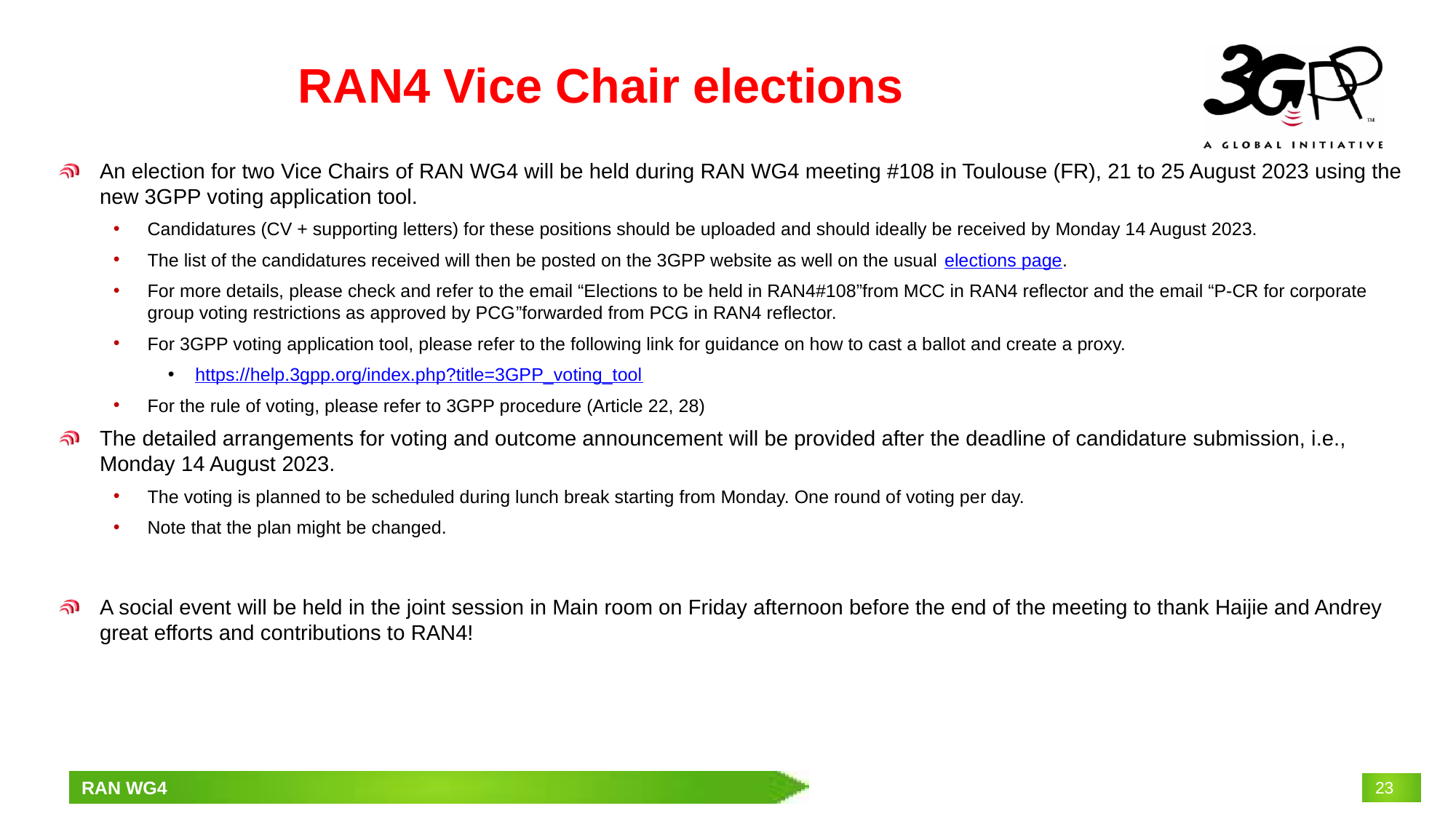

# RAN4 Vice Chair elections
An election for two Vice Chairs of RAN WG4 will be held during RAN WG4 meeting #108 in Toulouse (FR), 21 to 25 August 2023 using the new 3GPP voting application tool.
Candidatures (CV + supporting letters) for these positions should be uploaded and should ideally be received by Monday 14 August 2023.
The list of the candidatures received will then be posted on the 3GPP website as well on the usual elections page.
For more details, please check and refer to the email “Elections to be held in RAN4#108”from MCC in RAN4 reflector and the email “P-CR for corporate group voting restrictions as approved by PCG”forwarded from PCG in RAN4 reflector.
For 3GPP voting application tool, please refer to the following link for guidance on how to cast a ballot and create a proxy.
https://help.3gpp.org/index.php?title=3GPP_voting_tool
For the rule of voting, please refer to 3GPP procedure (Article 22, 28)
The detailed arrangements for voting and outcome announcement will be provided after the deadline of candidature submission, i.e., Monday 14 August 2023.
The voting is planned to be scheduled during lunch break starting from Monday. One round of voting per day.
Note that the plan might be changed.

A social event will be held in the joint session in Main room on Friday afternoon before the end of the meeting to thank Haijie and Andrey great efforts and contributions to RAN4!